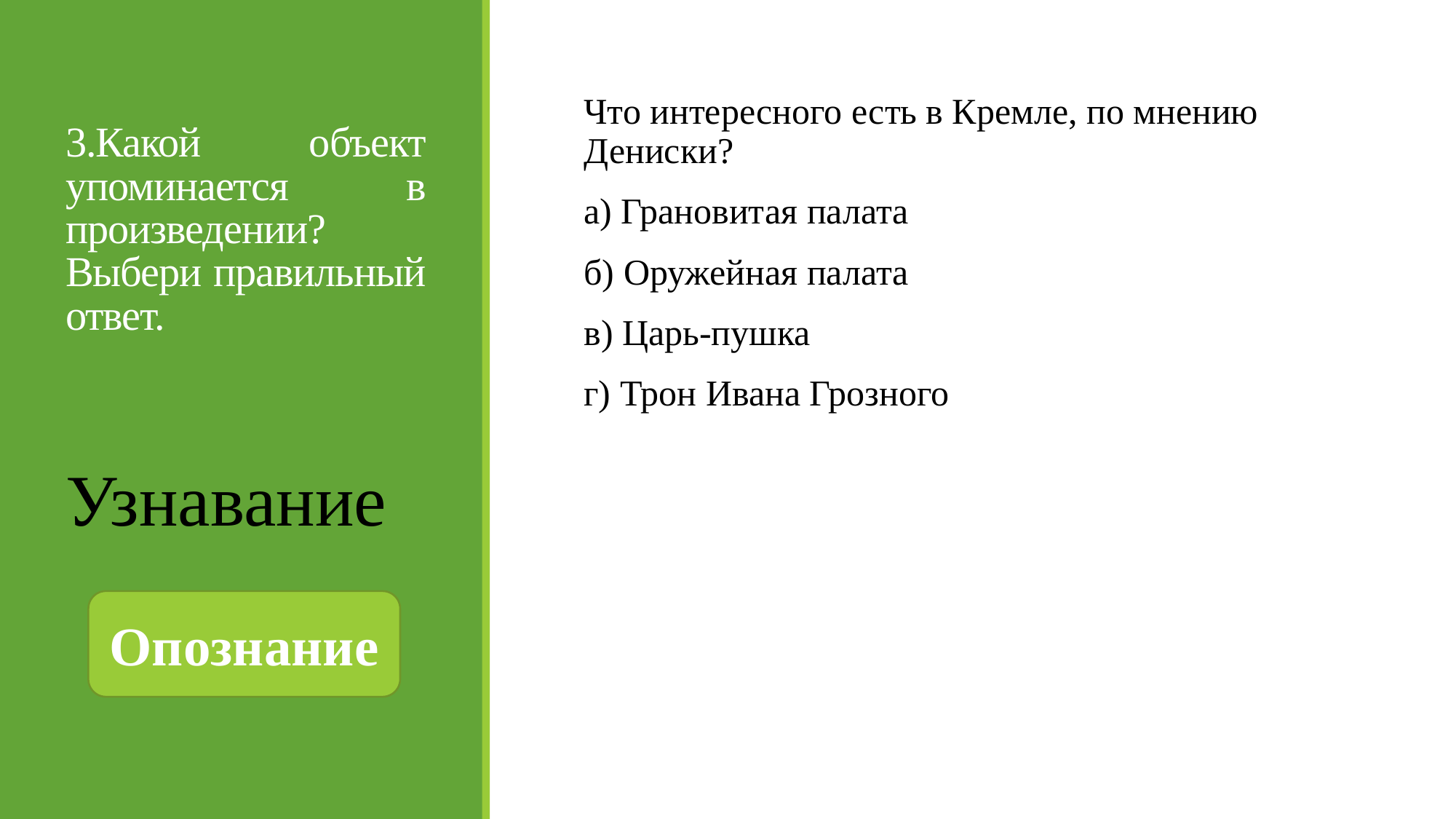

# 3.Какой объект упоминается в произведении? Выбери правильный ответ.
Что интересного есть в Кремле, по мнению Дениски?
а) Грановитая палата
б) Оружейная палата
в) Царь-пушка
г) Трон Ивана Грозного

Узнавание

Опознание